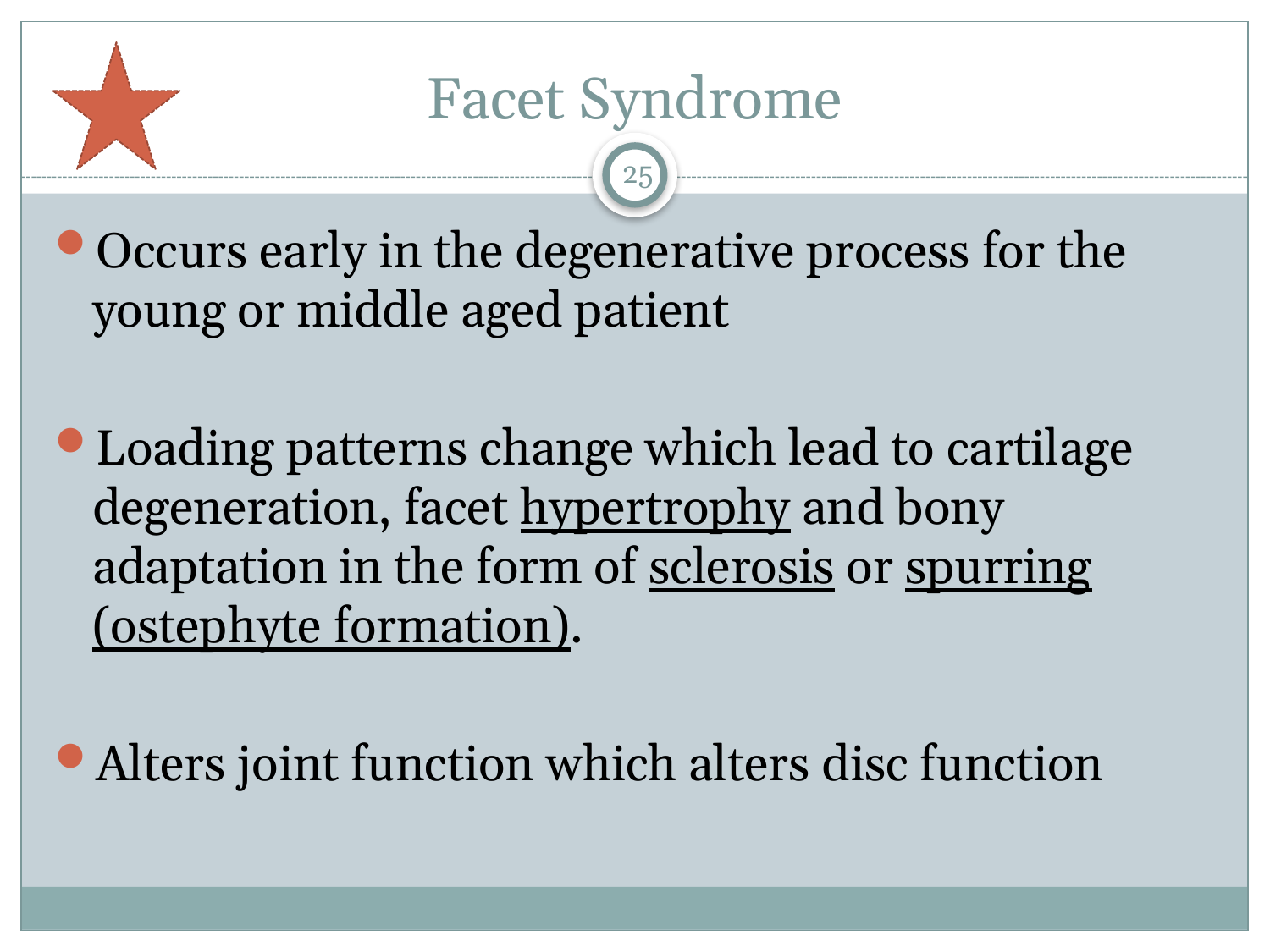

# Facet Syndrome

25
Occurs early in the degenerative process for the young or middle aged patient

Loading patterns change which lead to cartilage degeneration, facet hypertrophy and bony adaptation in the form of sclerosis or spurring (ostephyte formation).

Alters joint function which alters disc function